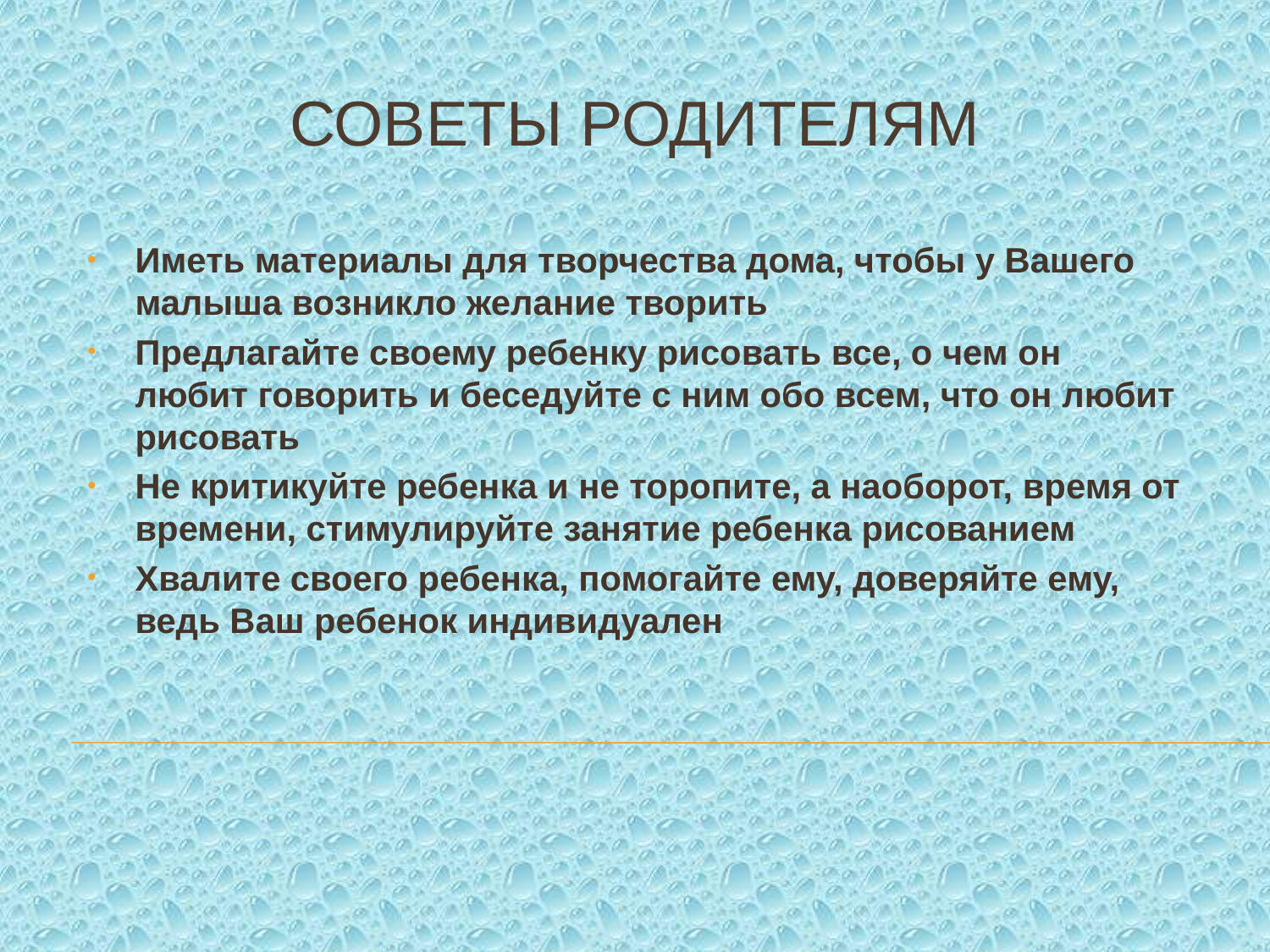

# Советы родителям
Иметь материалы для творчества дома, чтобы у Вашего малыша возникло желание творить
Предлагайте своему ребенку рисовать все, о чем он любит говорить и беседуйте с ним обо всем, что он любит рисовать
Не критикуйте ребенка и не торопите, а наоборот, время от времени, стимулируйте занятие ребенка рисованием
Хвалите своего ребенка, помогайте ему, доверяйте ему, ведь Ваш ребенок индивидуален